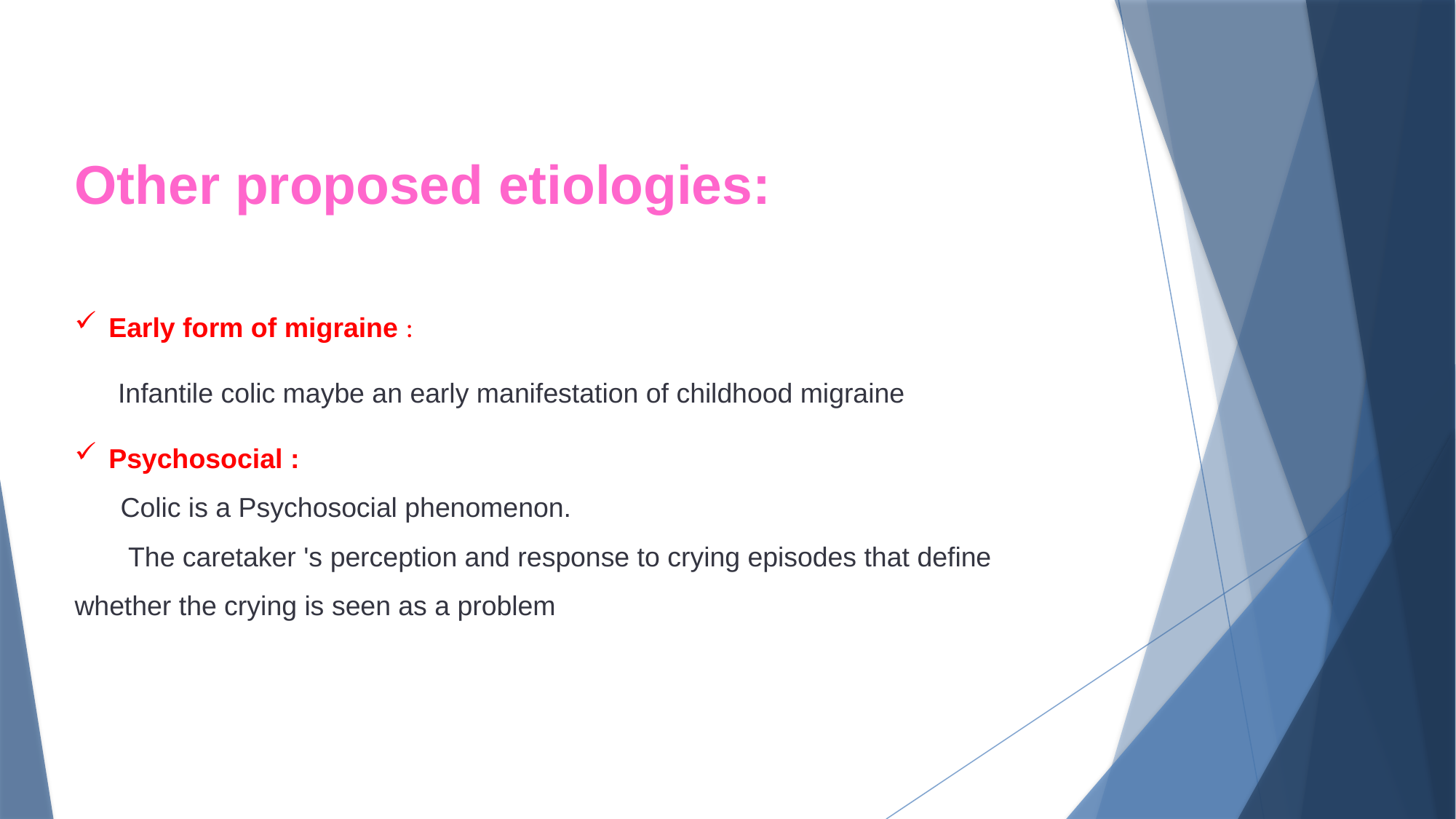

Other proposed etiologies:
Early form of migraine :
       Infantile colic maybe an early manifestation of childhood migraine
Psychosocial :
      Colic is a Psychosocial phenomenon.
       The caretaker 's perception and response to crying episodes that define whether the crying is seen as a problem